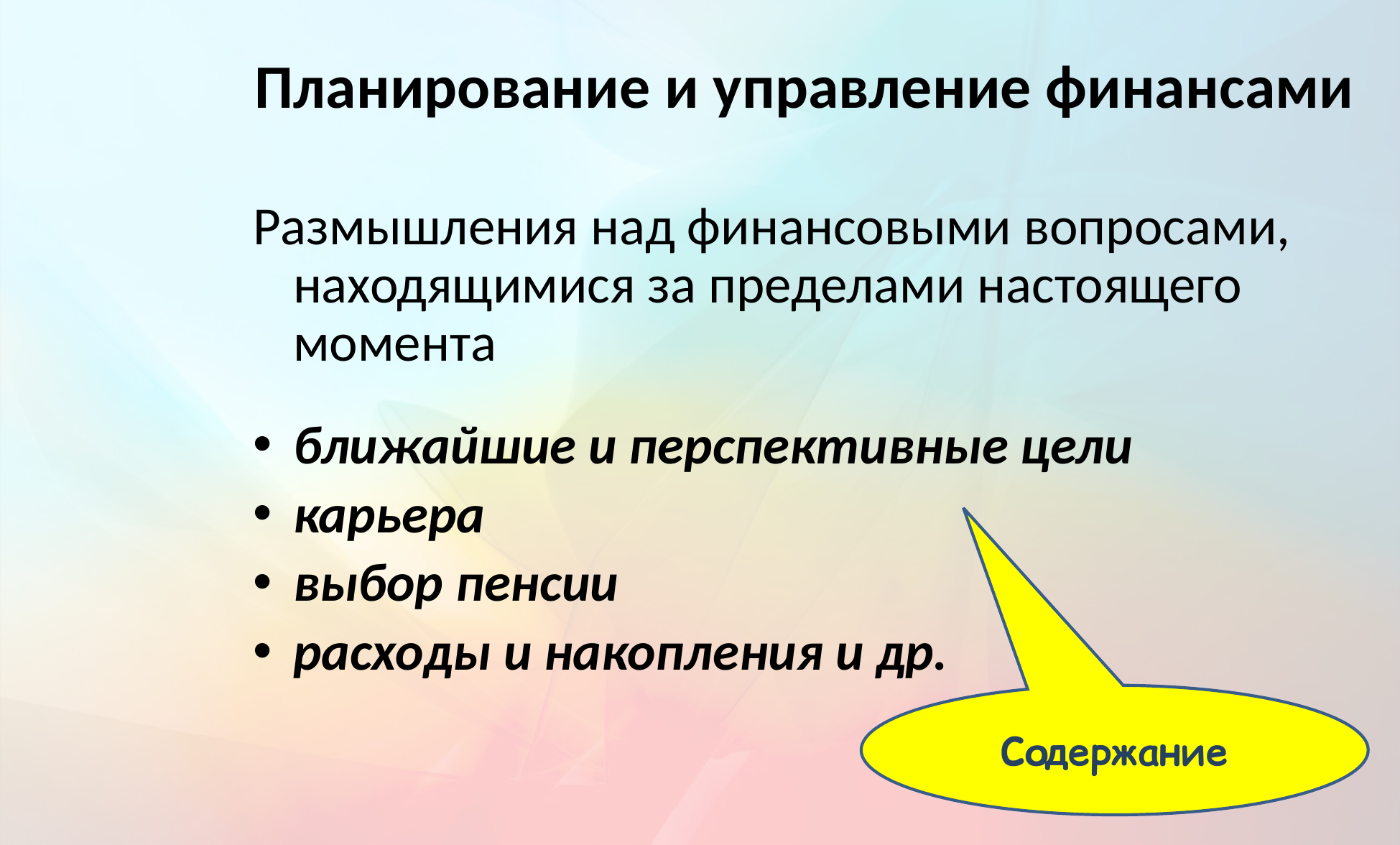

Планирование и управление финансами
Размышления над финансовыми вопросами, находящимися за пределами настоящего момента

ближайшие и перспективные цели
карьера
выбор пенсии
расходы и накопления и др.

Содержание